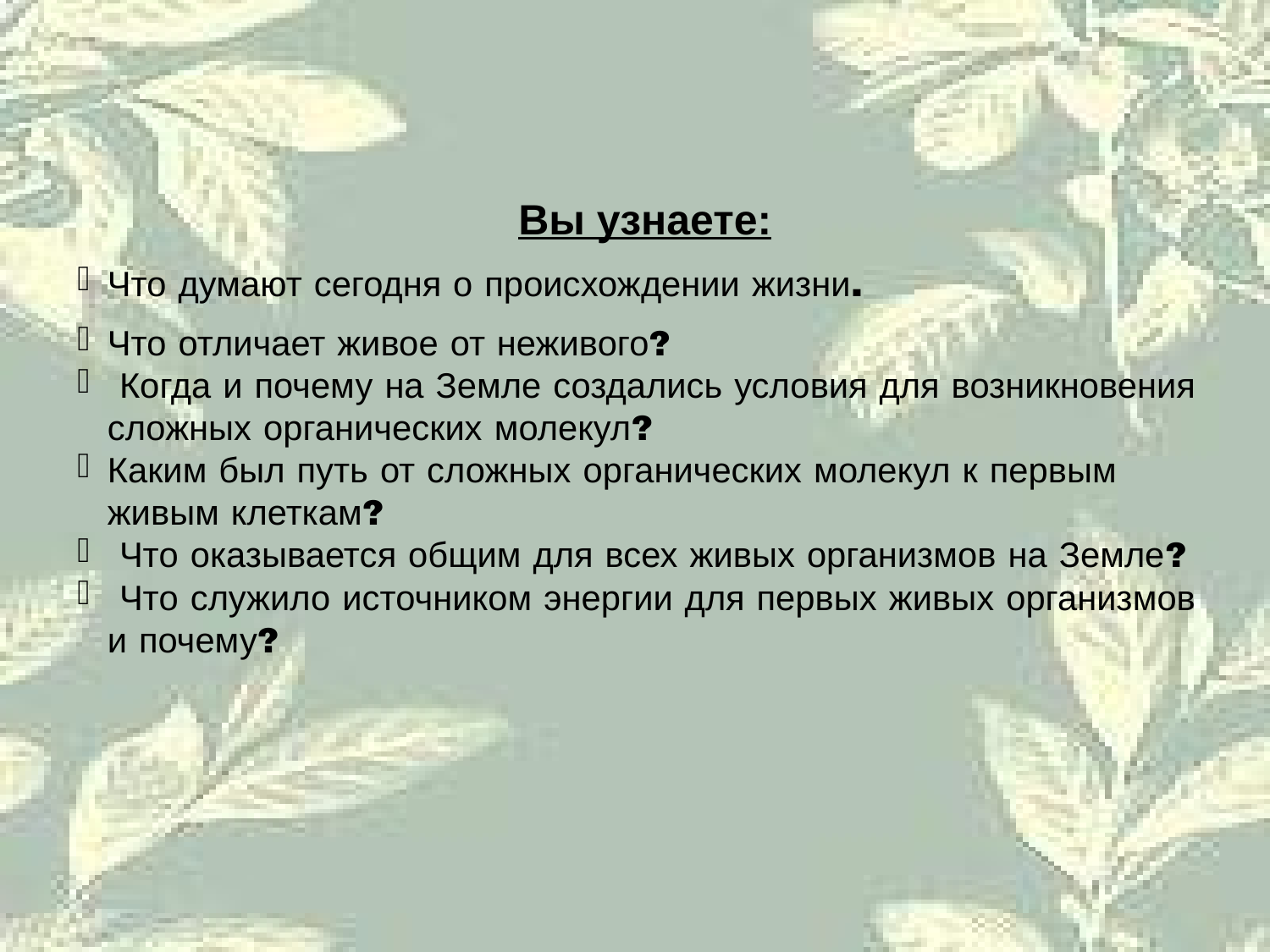

Вы узнаете:
Что думают сегодня о происхождении жизни.
Что отличает живое от неживого?
 Когда и почему на Земле создались условия для возникновения сложных органических молекул?
Каким был путь от сложных органических молекул к первым живым клеткам?
 Что оказывается общим для всех живых организмов на Земле?
 Что служило источником энергии для первых живых организмов и почему?